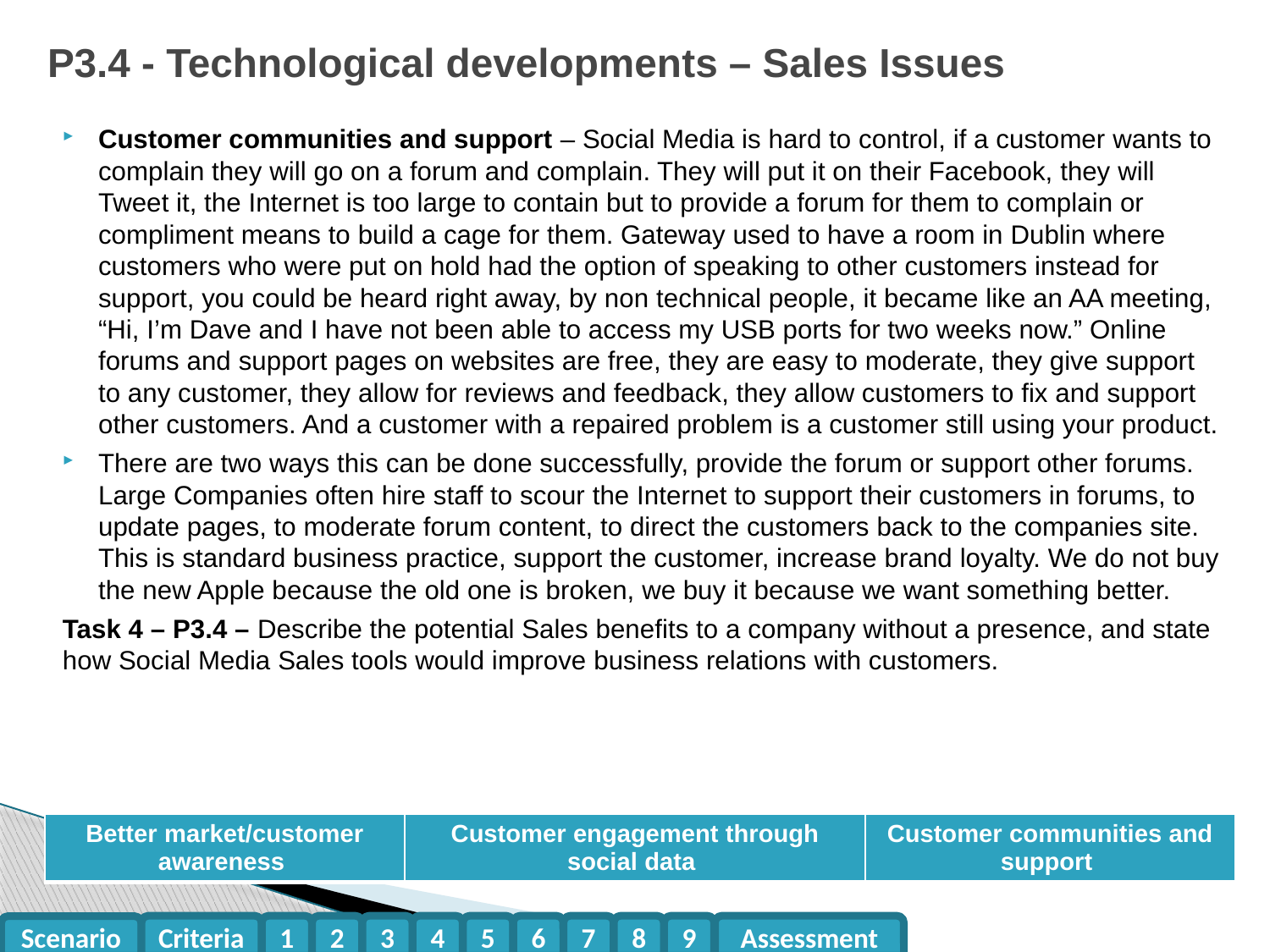

# P3.4 - Technological developments – Sales Issues
Customer communities and support – Social Media is hard to control, if a customer wants to complain they will go on a forum and complain. They will put it on their Facebook, they will Tweet it, the Internet is too large to contain but to provide a forum for them to complain or compliment means to build a cage for them. Gateway used to have a room in Dublin where customers who were put on hold had the option of speaking to other customers instead for support, you could be heard right away, by non technical people, it became like an AA meeting, “Hi, I’m Dave and I have not been able to access my USB ports for two weeks now.” Online forums and support pages on websites are free, they are easy to moderate, they give support to any customer, they allow for reviews and feedback, they allow customers to fix and support other customers. And a customer with a repaired problem is a customer still using your product.
There are two ways this can be done successfully, provide the forum or support other forums. Large Companies often hire staff to scour the Internet to support their customers in forums, to update pages, to moderate forum content, to direct the customers back to the companies site. This is standard business practice, support the customer, increase brand loyalty. We do not buy the new Apple because the old one is broken, we buy it because we want something better.
Task 4 – P3.4 – Describe the potential Sales benefits to a company without a presence, and state how Social Media Sales tools would improve business relations with customers.

| Better market/customer awareness | Customer engagement through social data | Customer communities and support |
| --- | --- | --- |